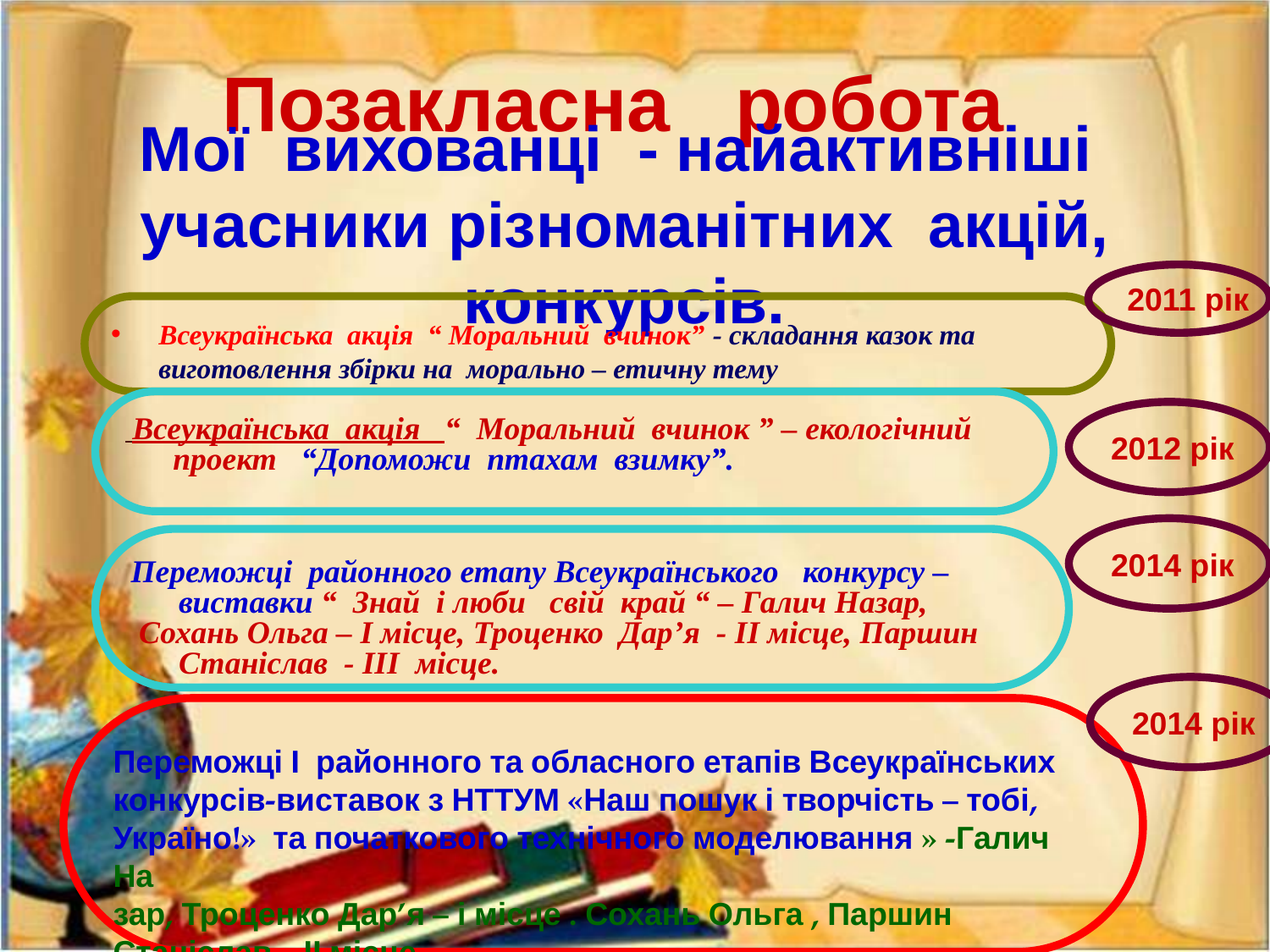

# Позакласна   робота
Мої  вихованці  - найактивніші  учасники різноманітних  акцій, конкурсів.
2011 рік
Всеукраїнська  акція  “ Моральний  вчинок” - складання казок та  виготовлення збірки на  морально – етичну тему
 Всеукраїнська  акція   “  Моральний  вчинок ” – екологічний     проект   “Допоможи  птахам  взимку”.
2012 рік
2014 рік
Переможці  районного етапу Всеукраїнського   конкурсу – виставки “  Знай  і люби   свій  край “ – Галич Назар,
 Сохань Ольга – І місце, Троценко  Дар’я  - ІІ місце, Паршин Станіслав  - ІІІ  місце.
2014 рік
Переможці І  районного та обласного етапів Всеукраїнських конкурсів-виставок з НТТУМ «Наш пошук і творчість – тобі, Україно!»  та початкового технічного моделювання » -Галич На
зар, Троценко Дар’я – і місце . Сохань Ольга , Паршин Станіслав – ІІ місце